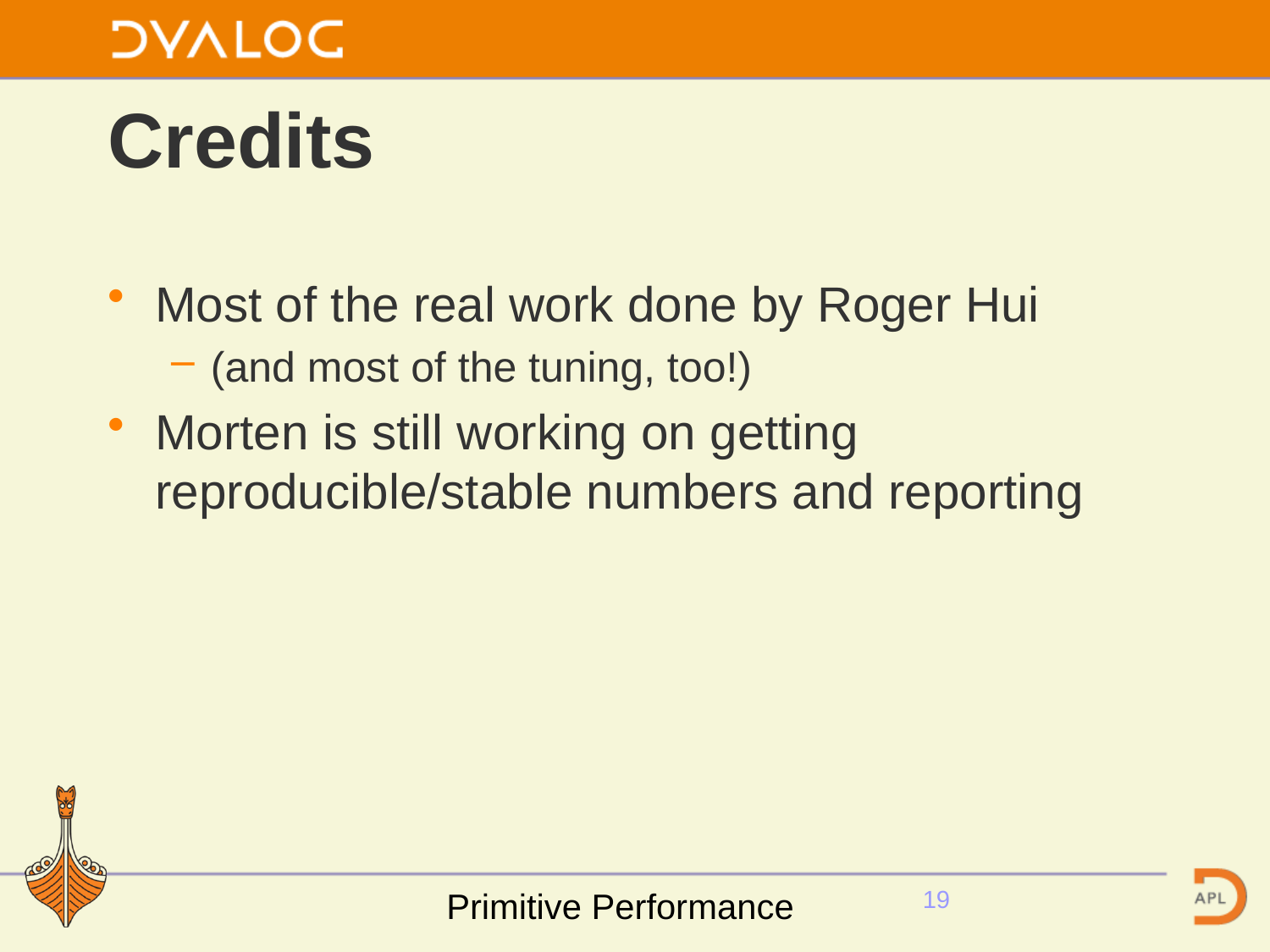

# Credits
Most of the real work done by Roger Hui
(and most of the tuning, too!)
Morten is still working on getting reproducible/stable numbers and reporting

Primitive Performance
19